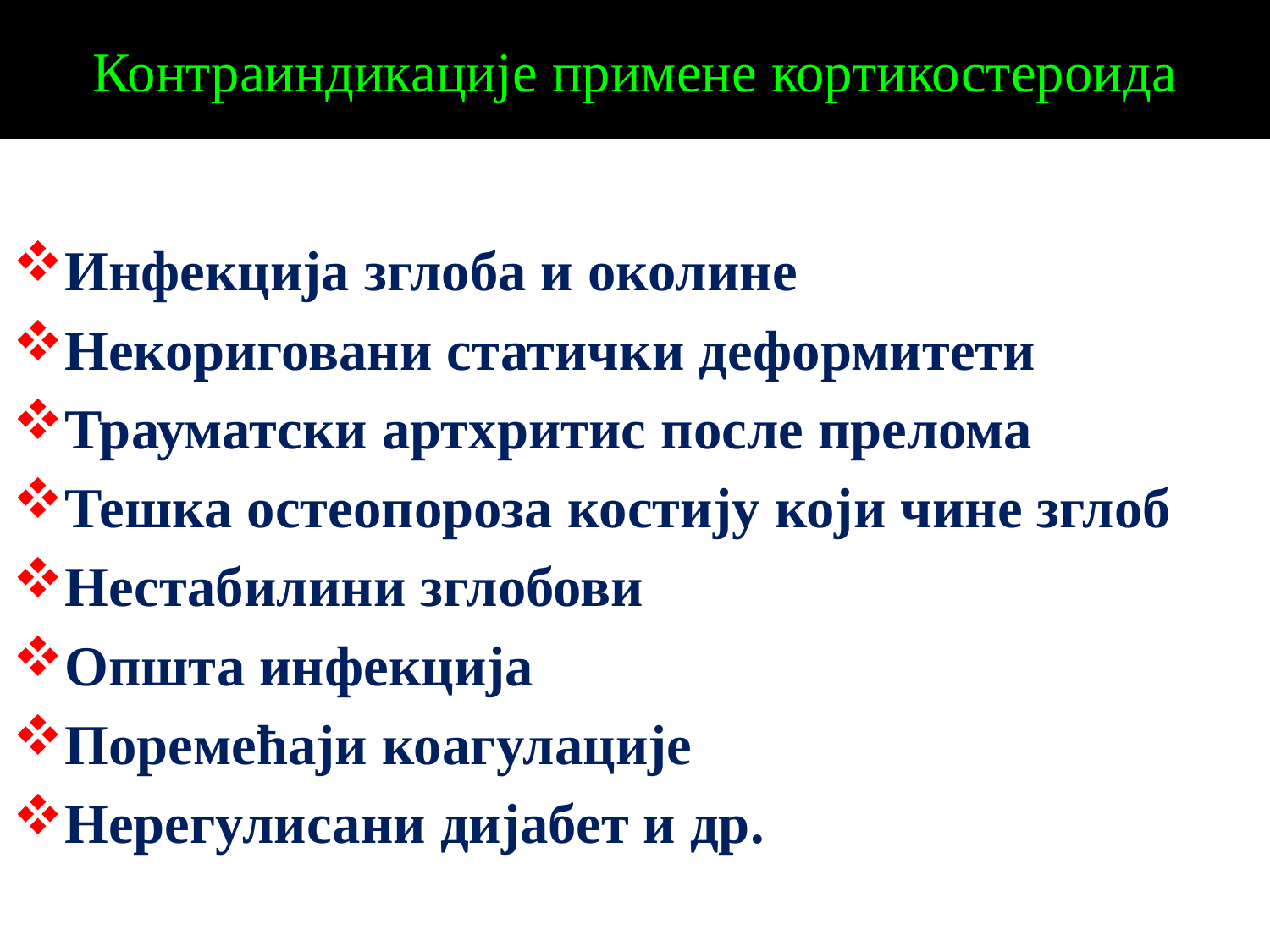

# Контраиндикације примене кортикостероида
Инфекција зглоба и околине
Некориговани статички деформитети
Трауматски артхритис после прелома
Тешка остеопороза костију који чине зглоб
Нестабилини зглобови
Општа инфекција
Поремећаји коагулације
Нерегулисани дијабет и др.